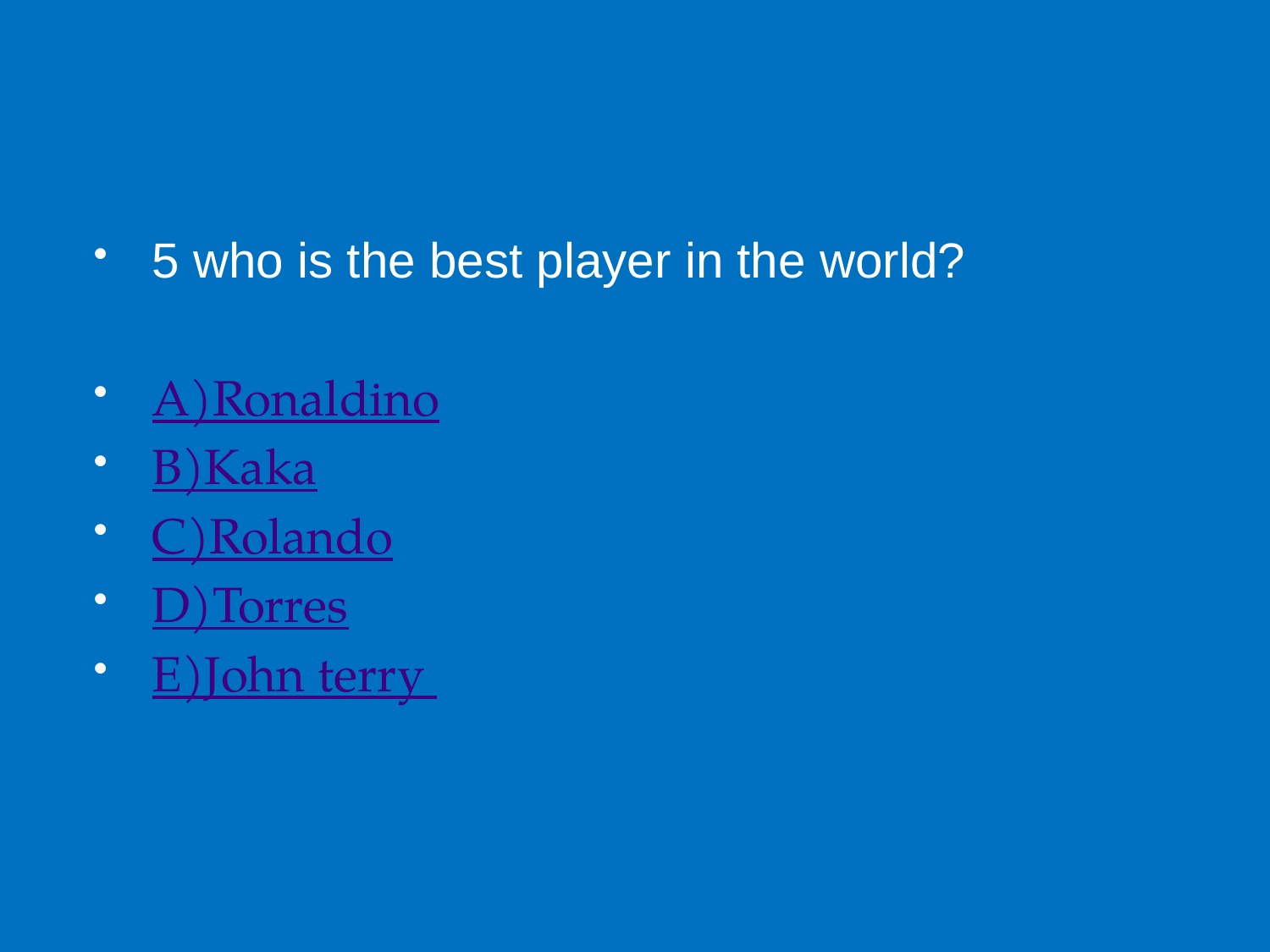

5 who is the best player in the world?

A)Ronaldino
B)Kaka
C)Rolando
D)Torres
E)John terry